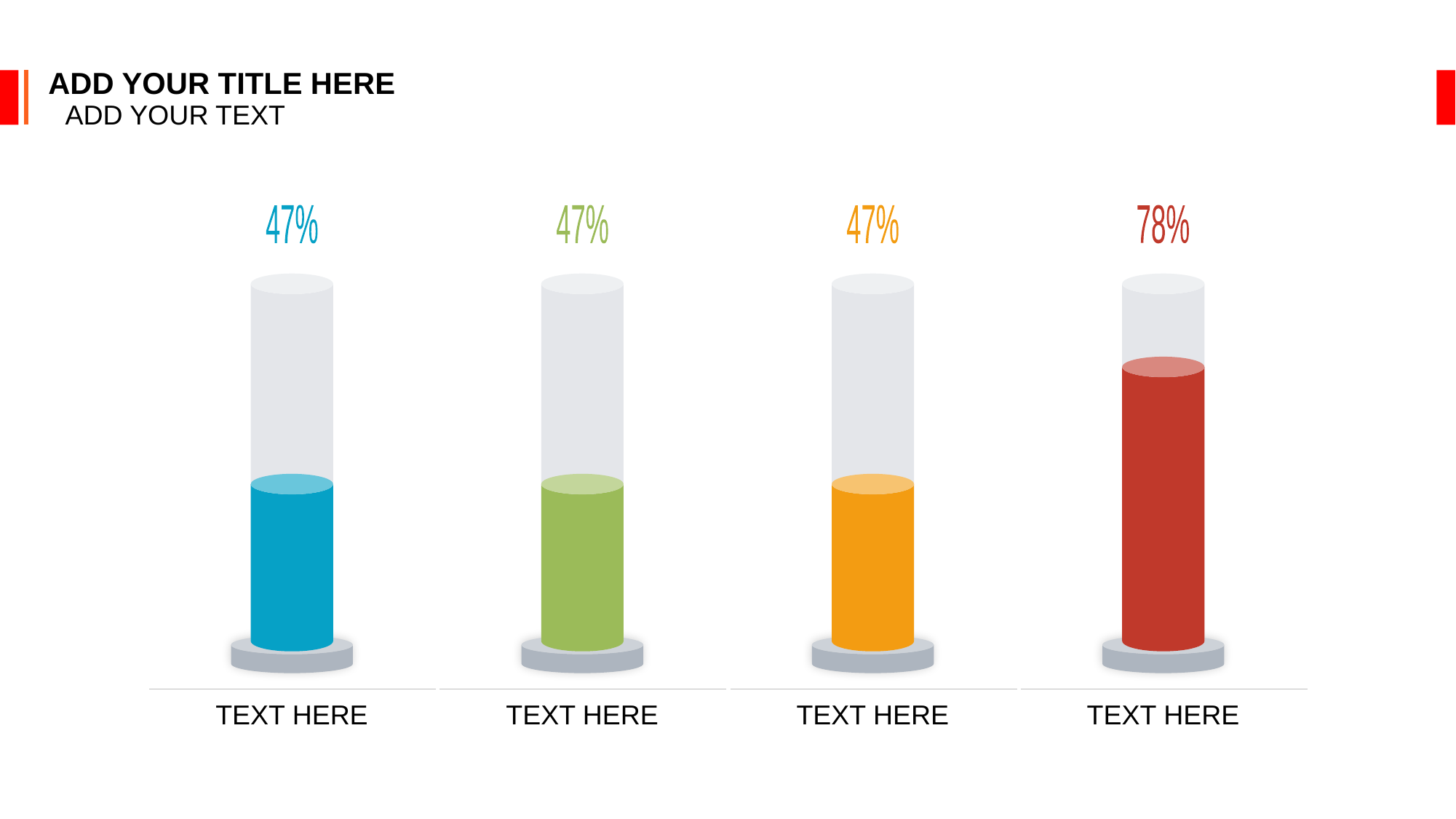

ADD YOUR TITLE HERE

ADD YOUR TEXT
47%

TEXT HERE
47%

TEXT HERE
47%

TEXT HERE
78%

TEXT HERE